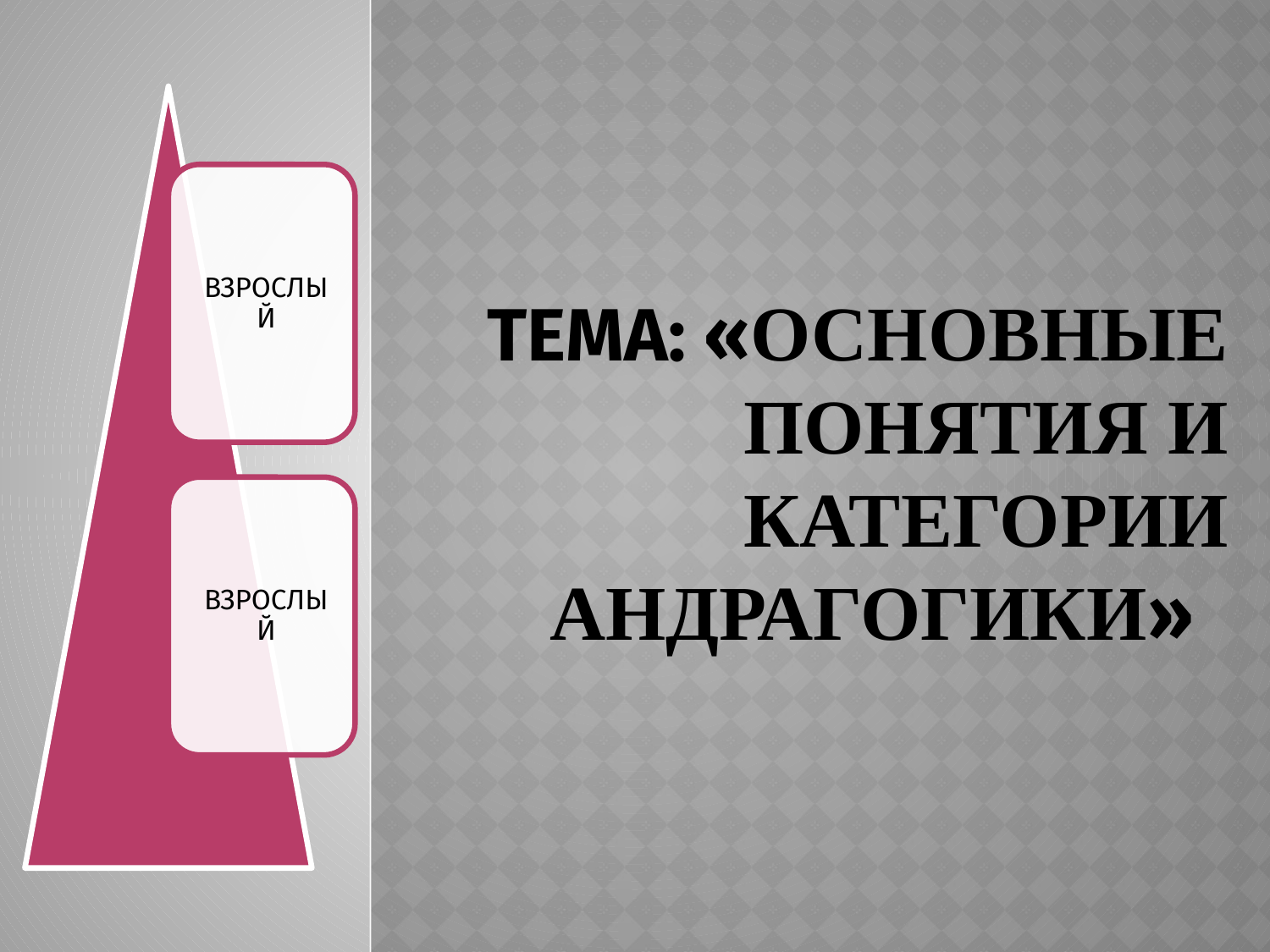

# ТЕМА: «Основные понятия и категории андрагогики»
ВЗРОСЛЫЙ
ВЗРОСЛЫЙ